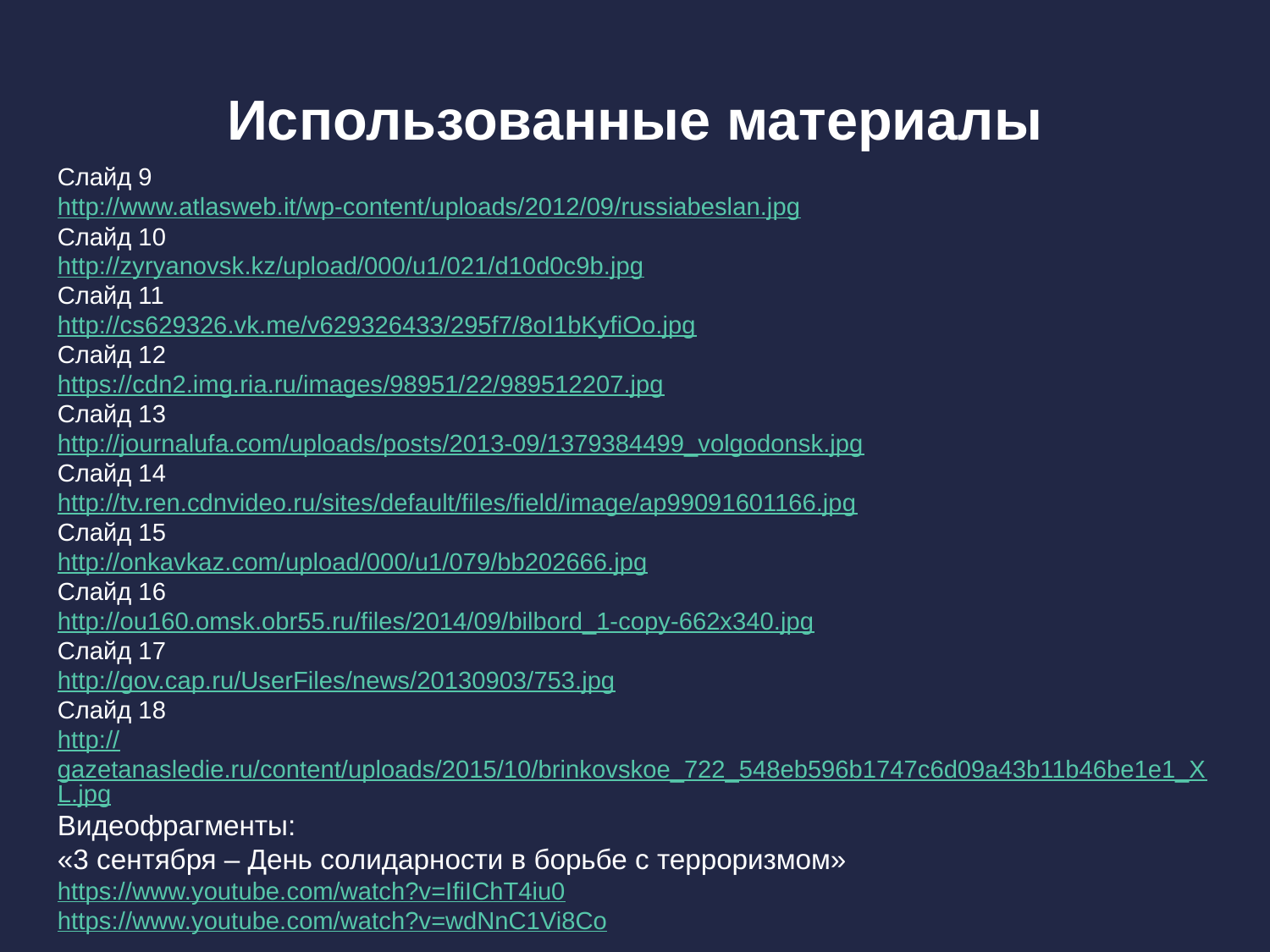

# Использованные материалы
Слайд 9
http://www.atlasweb.it/wp-content/uploads/2012/09/russiabeslan.jpg
Слайд 10
http://zyryanovsk.kz/upload/000/u1/021/d10d0c9b.jpg
Слайд 11
http://cs629326.vk.me/v629326433/295f7/8oI1bKyfiOo.jpg
Слайд 12
https://cdn2.img.ria.ru/images/98951/22/989512207.jpg
Слайд 13
http://journalufa.com/uploads/posts/2013-09/1379384499_volgodonsk.jpg
Слайд 14
http://tv.ren.cdnvideo.ru/sites/default/files/field/image/ap99091601166.jpg
Слайд 15
http://onkavkaz.com/upload/000/u1/079/bb202666.jpg
Слайд 16
http://ou160.omsk.obr55.ru/files/2014/09/bilbord_1-copy-662x340.jpg
Слайд 17
http://gov.cap.ru/UserFiles/news/20130903/753.jpg
Слайд 18
http://gazetanasledie.ru/content/uploads/2015/10/brinkovskoe_722_548eb596b1747c6d09a43b11b46be1e1_XL.jpg
Видеофрагменты:
«3 сентября – День солидарности в борьбе с терроризмом»
https://www.youtube.com/watch?v=IfiIChT4iu0
https://www.youtube.com/watch?v=wdNnC1Vi8Co